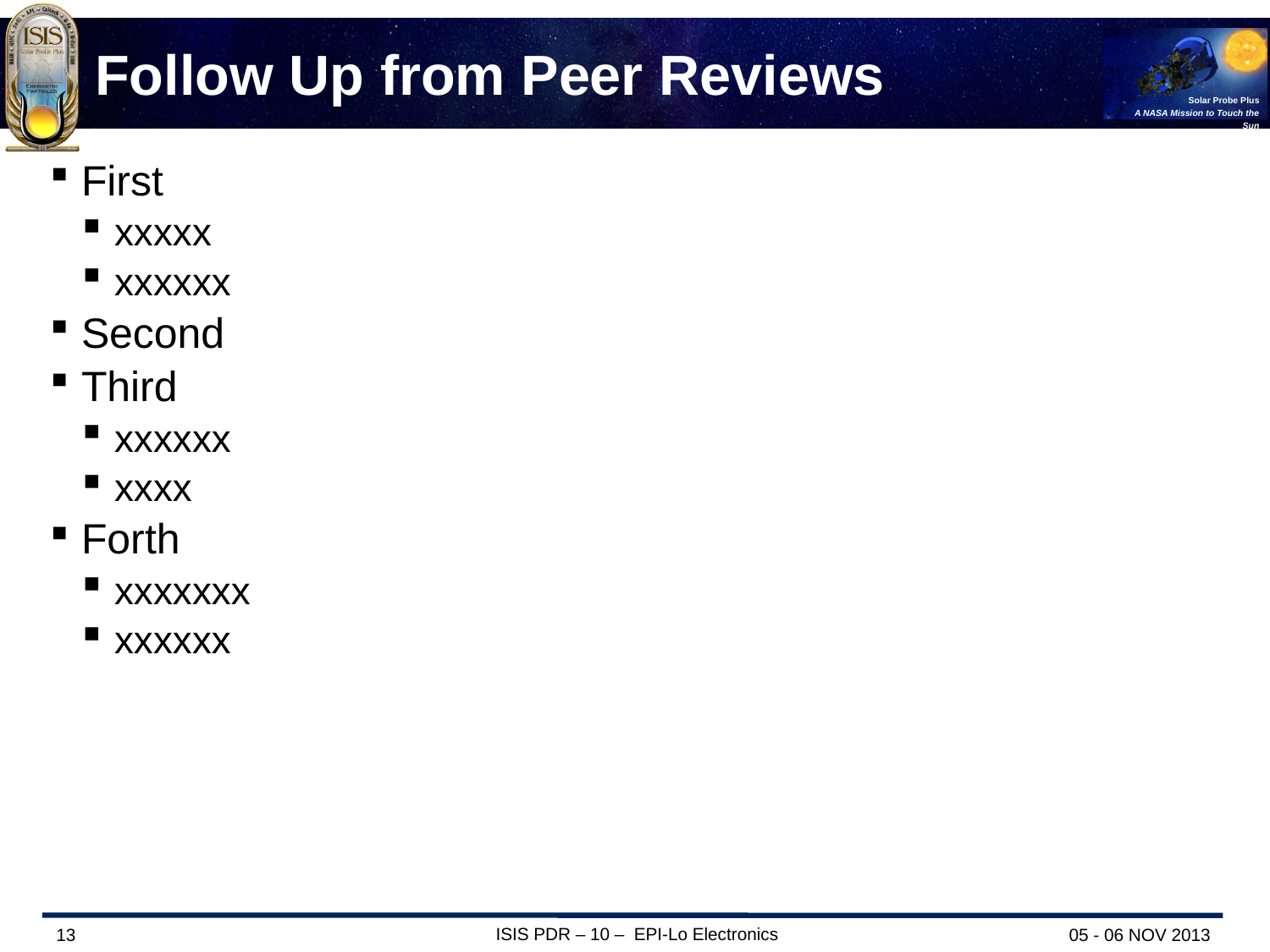

# Follow Up from Peer Reviews
First
xxxxx
xxxxxx
Second
Third
xxxxxx
xxxx
Forth
xxxxxxx
xxxxxx